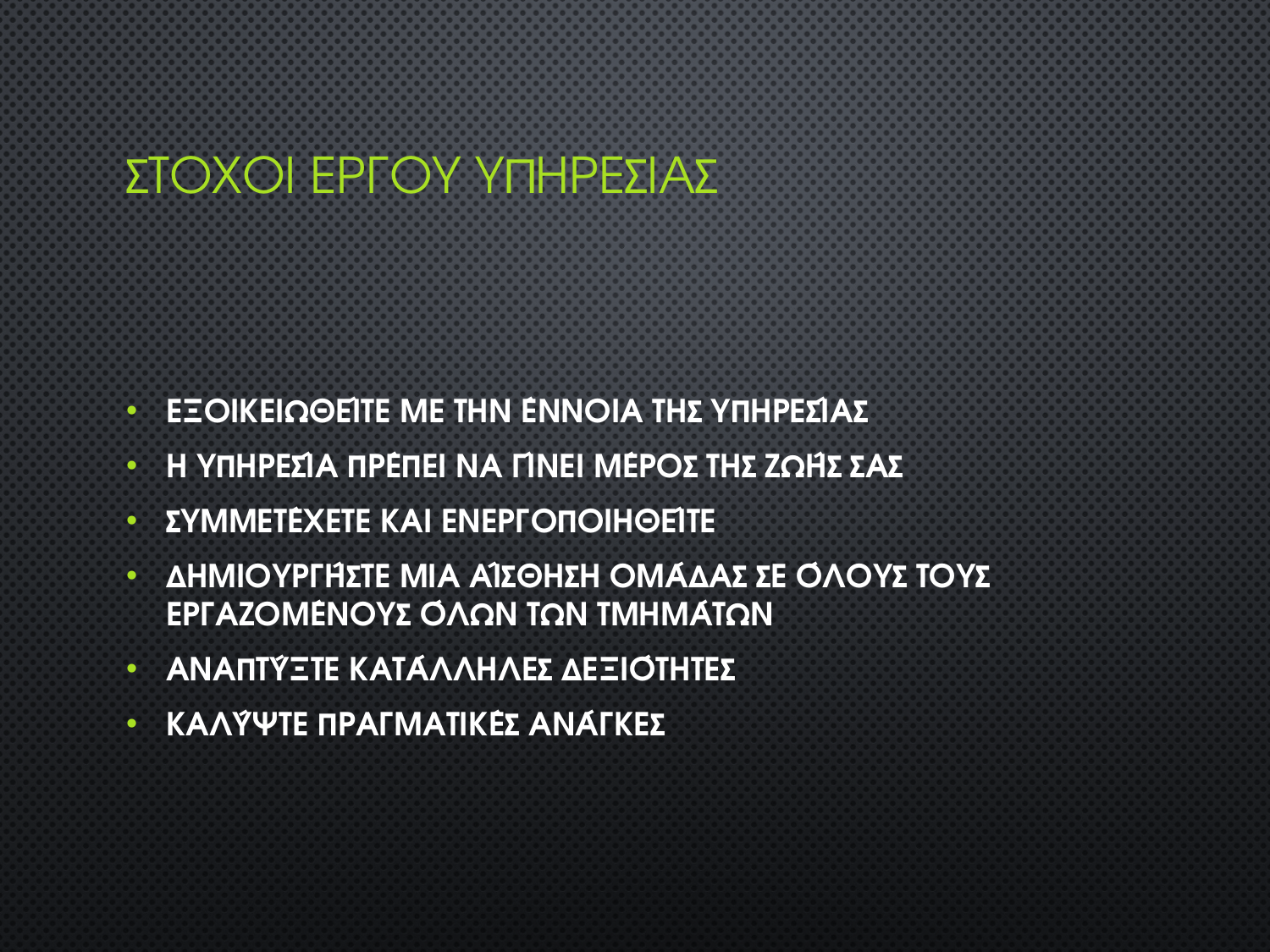

# ΣΤΟΧΟΙ ΕΡΓΟΥ ΥΠΗΡΕΣΙΑΣ
Εξοικειωθείτε με την έννοια της υπηρεσίας
Η υπηρεσία πρέπει να γίνει μέρος της ζωής σας
Συμμετέχετε και ενεργοποιηθείτε
Δημιουργήστε μια αίσθηση ομάδας σε όλους τους εργαζομένους όλων των τμημάτων
Αναπτύξτε κατάλληλες δεξιότητες
Καλύψτε πραγματικές ανάγκες